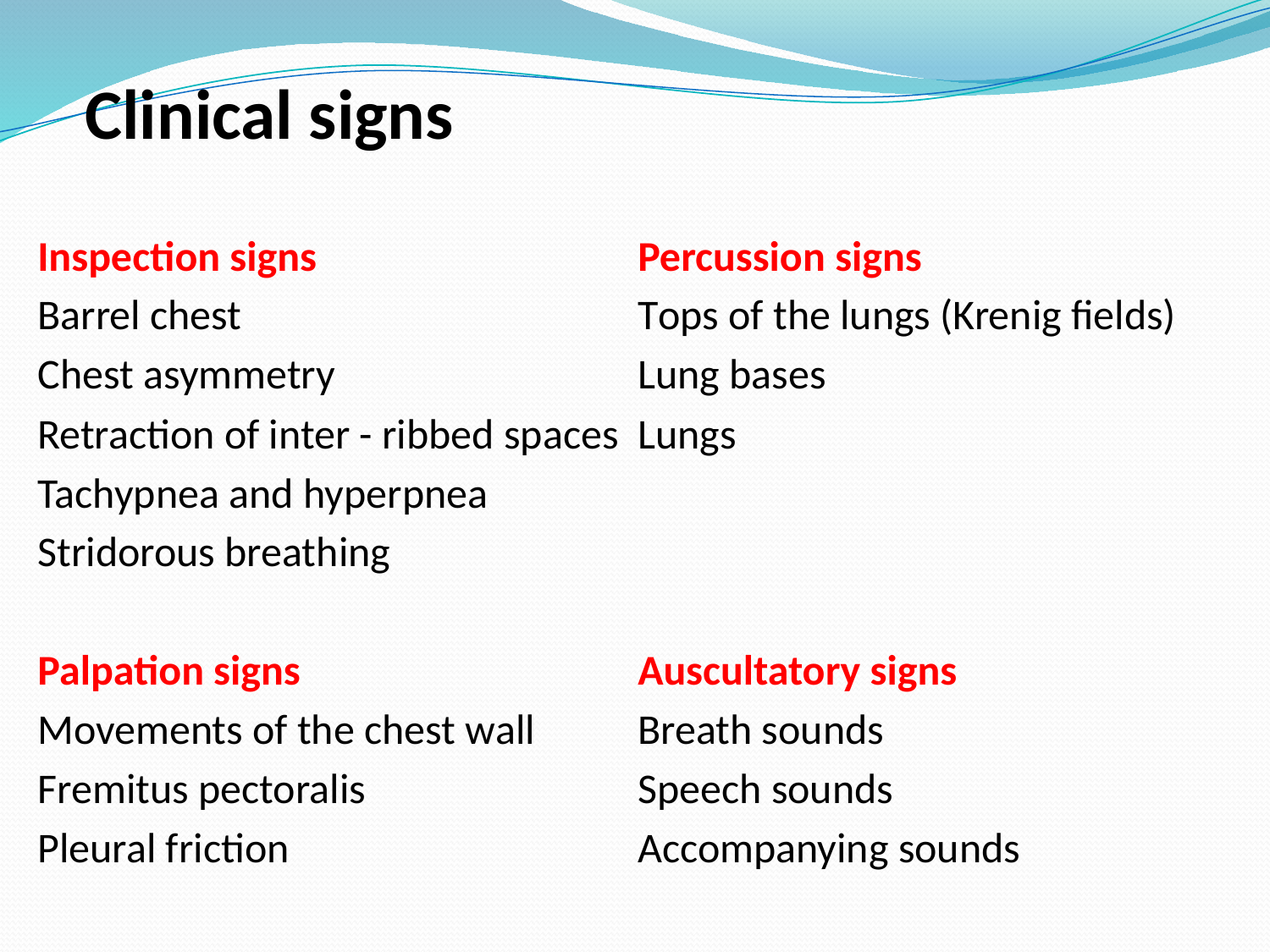

# Clinical signs
Inspection signs
Barrel chest
Chest asymmetry
Retraction of inter - ribbed spaces
Tachypnea and hyperpnea
Stridorous breathing

Palpation signs
Movements of the chest wall
Fremitus pectoralis
Pleural friction
Percussion signs
Tops of the lungs (Krenig fields)
Lung bases
Lungs

Auscultatory signs
Breath sounds
Speech sounds
Accompanying sounds